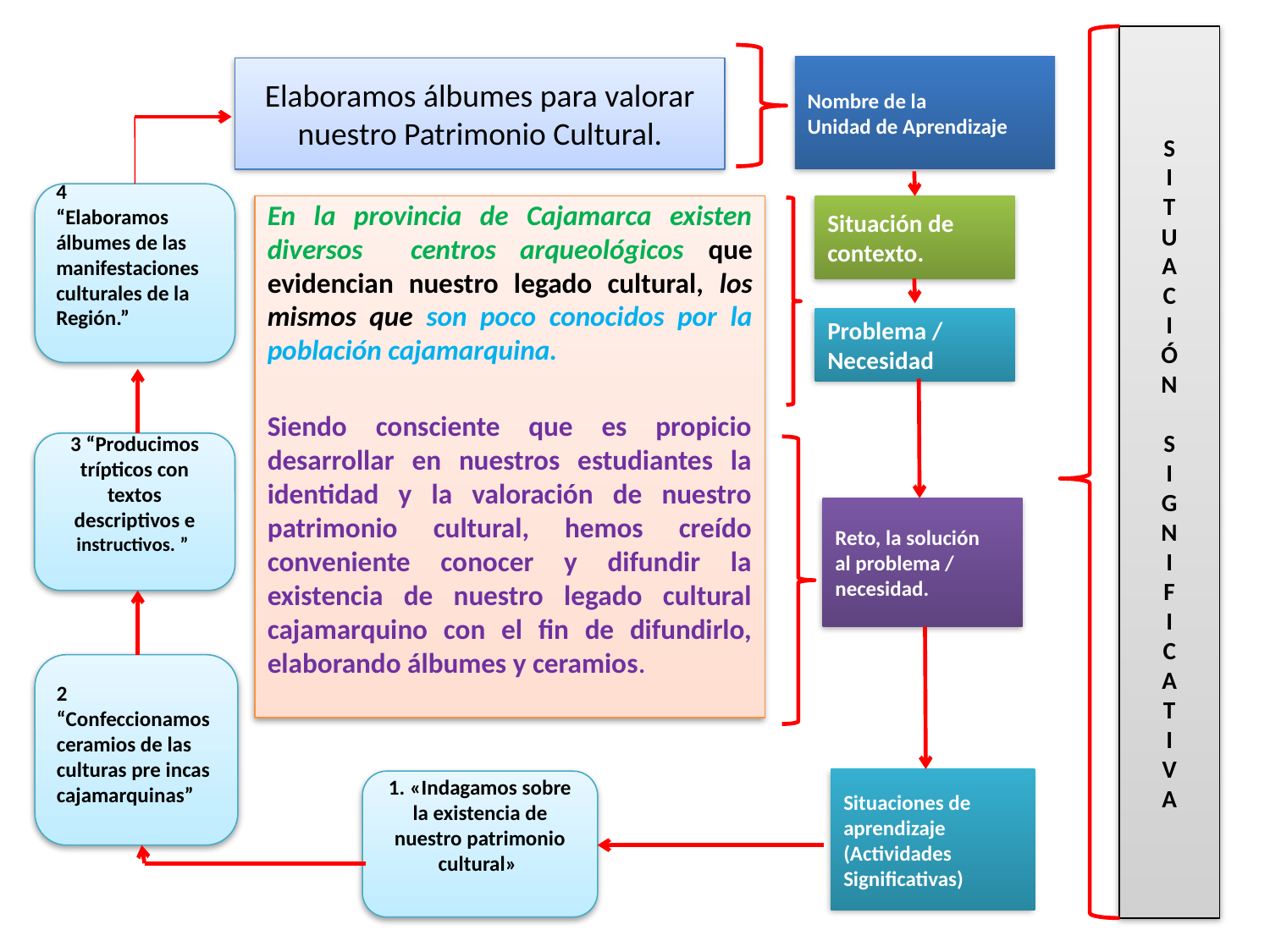

S
I
T
U
A
C
I
Ó
N

S
I
G
N
I
F
I
C
A
T
I
V
A

Nombre de la
Unidad de Aprendizaje
Elaboramos álbumes para valorar nuestro Patrimonio Cultural.
4
“Elaboramos álbumes de las manifestaciones culturales de la Región.”

En la provincia de Cajamarca existen diversos  centros arqueológicos que evidencian nuestro legado cultural, los mismos que son poco conocidos por la población cajamarquina.

Siendo consciente que es propicio desarrollar en nuestros estudiantes la identidad y la valoración de nuestro patrimonio cultural, hemos creído conveniente conocer y difundir la existencia de nuestro legado cultural cajamarquino con el fin de difundirlo, elaborando álbumes y ceramios.

Situación de contexto.

Problema /
Necesidad
3 “Producimos trípticos con textos descriptivos e instructivos. ”

Reto, la solución
al problema / necesidad.

2 “Confeccionamos ceramios de las culturas pre incas cajamarquinas”

Situaciones de aprendizaje
(Actividades
Significativas)
1. «Indagamos sobre la existencia de nuestro patrimonio cultural»